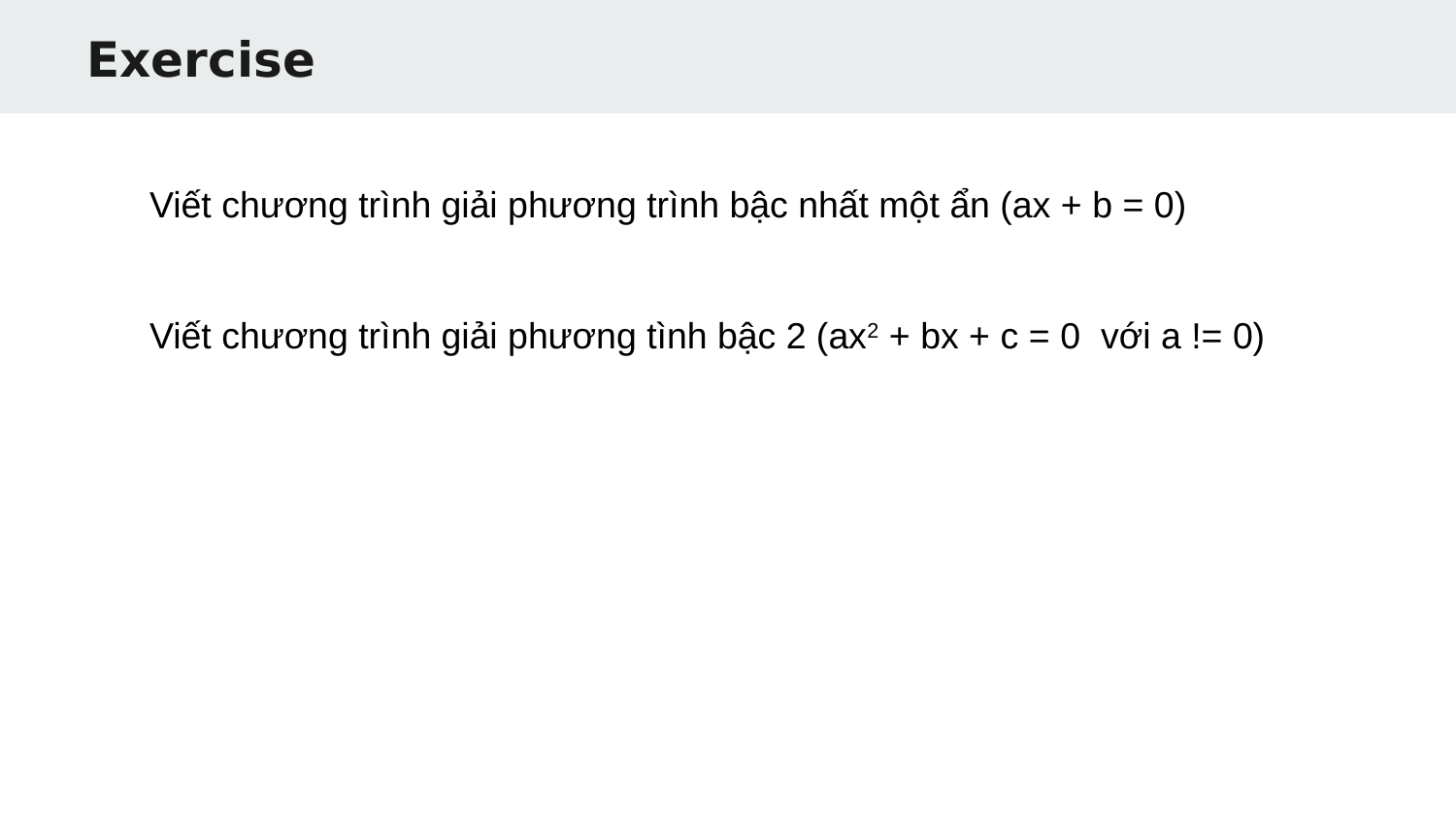

Exercise
Viết chương trình giải phương trình bậc nhất một ẩn (ax + b = 0)

Viết chương trình giải phương tình bậc 2 (ax2 + bx + c = 0  với a != 0)